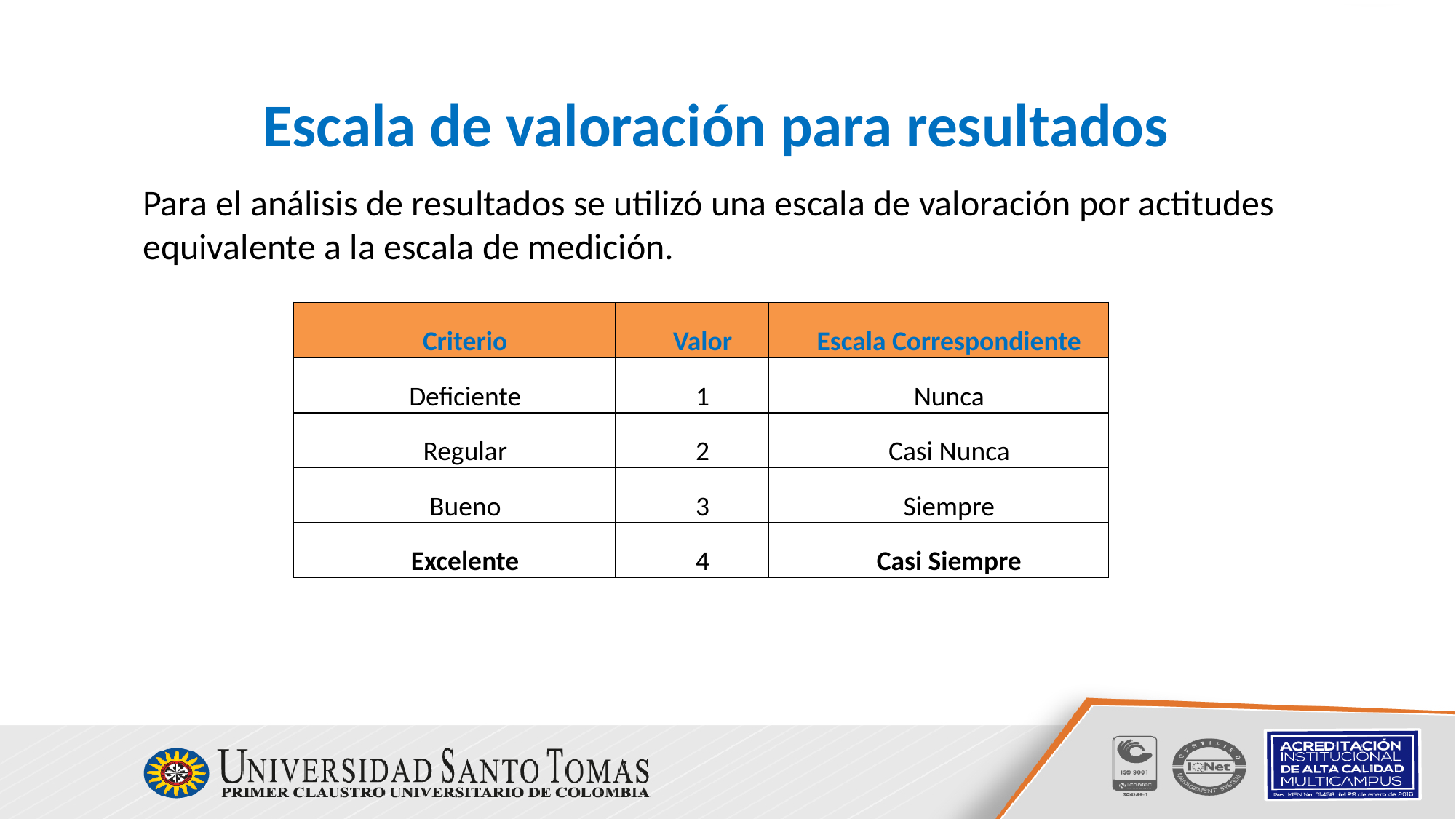

# Escala de valoración para resultados
Para el análisis de resultados se utilizó una escala de valoración por actitudes equivalente a la escala de medición.
| Criterio | Valor | Escala Correspondiente |
| --- | --- | --- |
| Deficiente | 1 | Nunca |
| Regular | 2 | Casi Nunca |
| Bueno | 3 | Siempre |
| Excelente | 4 | Casi Siempre |